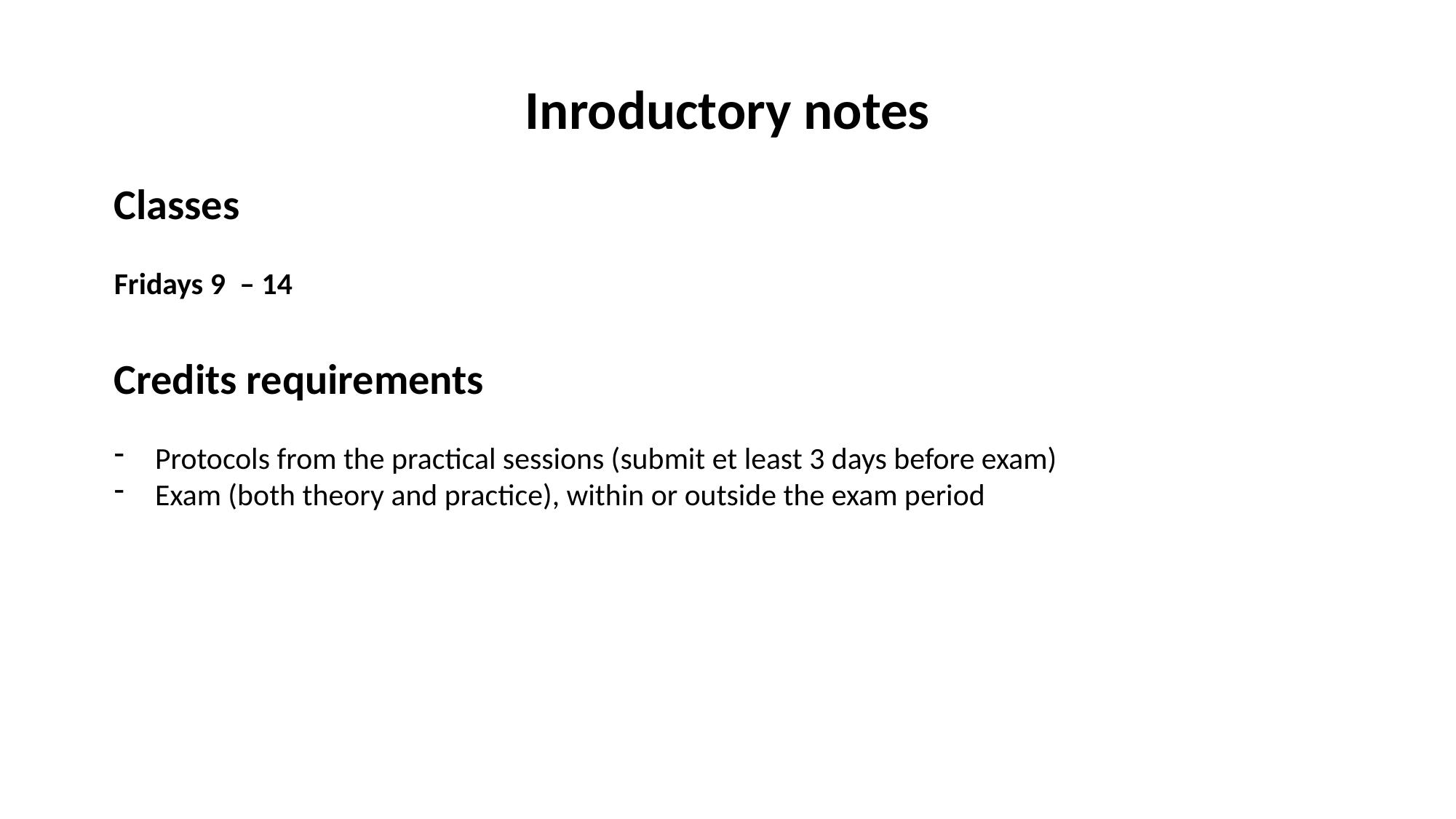

Inroductory notes

Classes

Fridays 9  – 14

Credits requirements

Protocols from the practical sessions (submit et least 3 days before exam)
Exam (both theory and practice), within or outside the exam period